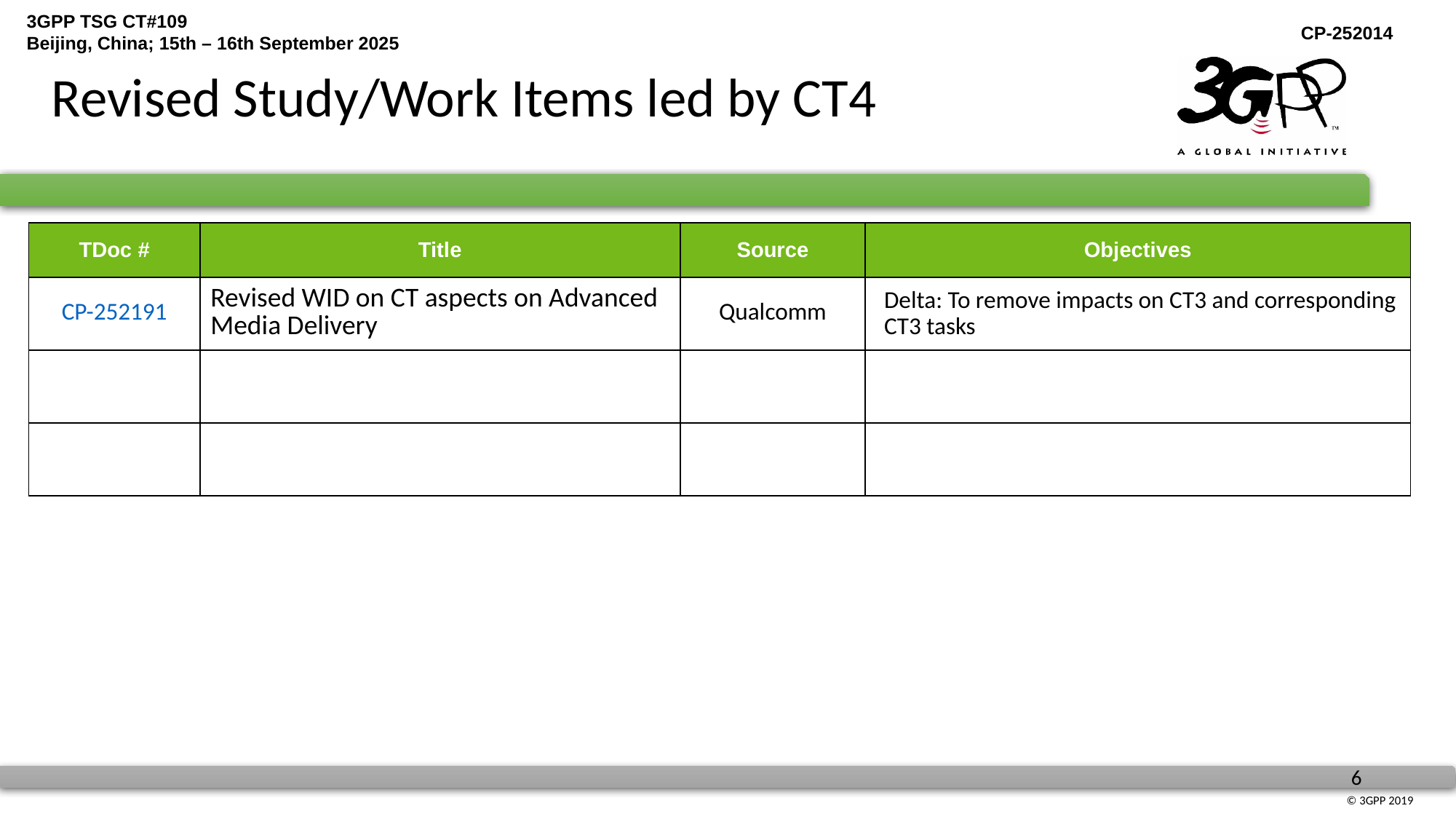

# Revised Study/Work Items led by CT4
| TDoc # | Title | Source | Objectives |
| --- | --- | --- | --- |
| CP-252191 | Revised WID on CT aspects on Advanced Media Delivery | Qualcomm | Delta: To remove impacts on CT3 and corresponding CT3 tasks |
|  |  |  |  |
|  |  |  |  |